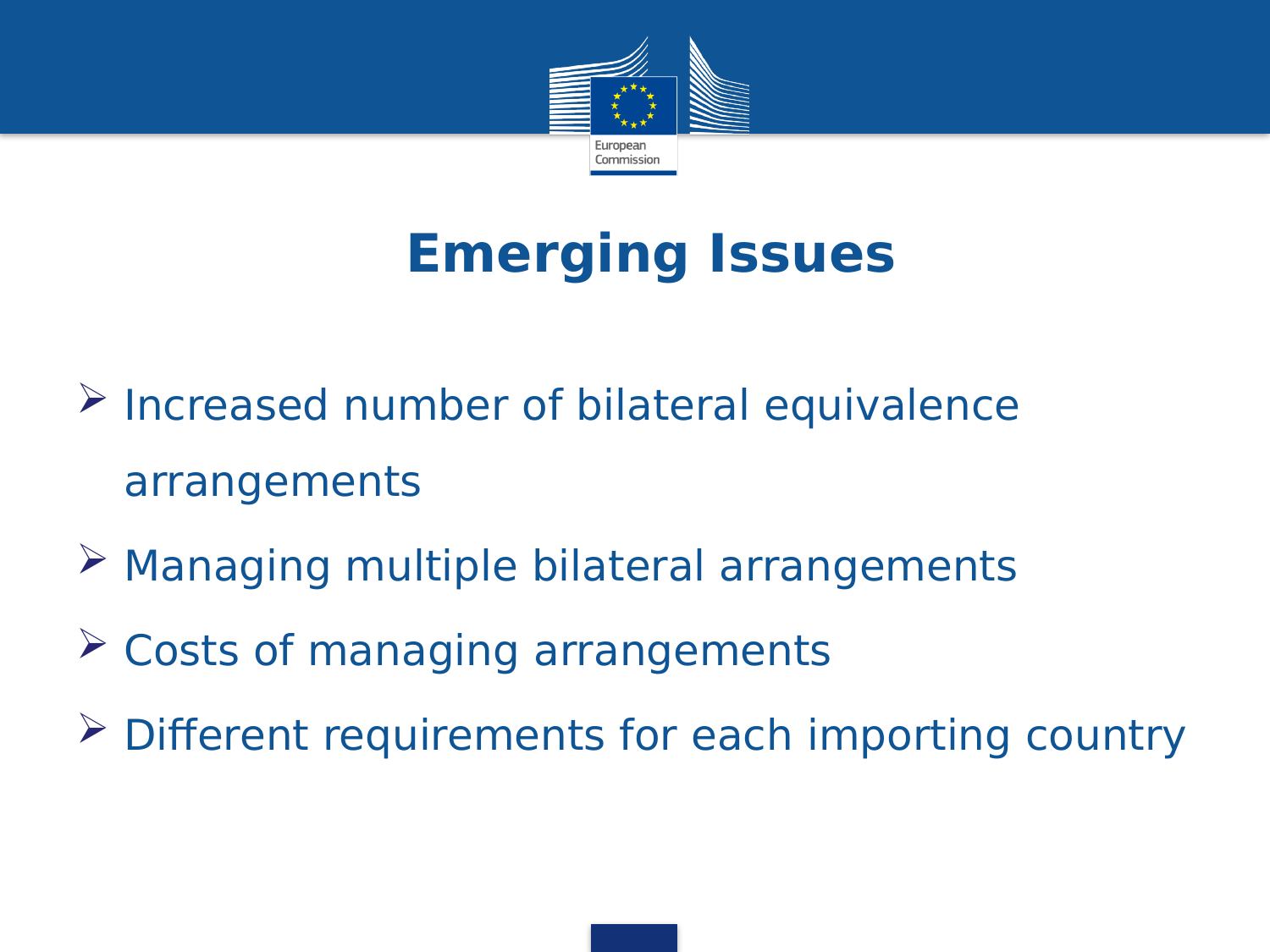

# Emerging Issues
Increased number of bilateral equivalence arrangements
Managing multiple bilateral arrangements
Costs of managing arrangements
Different requirements for each importing country